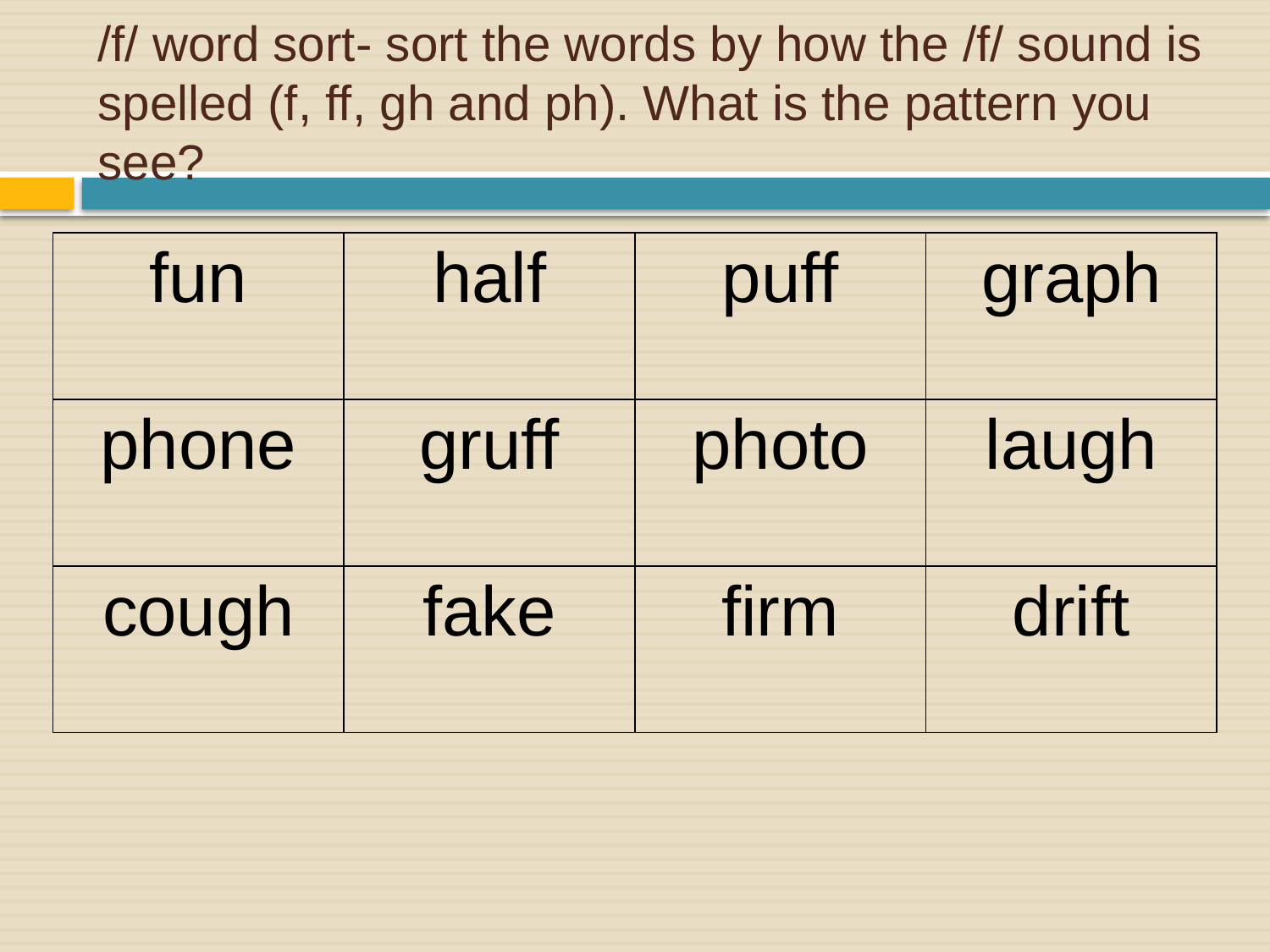

# /f/ word sort- sort the words by how the /f/ sound is spelled (f, ff, gh and ph). What is the pattern you see?
| fun | half | puff | graph |
| --- | --- | --- | --- |
| phone | gruff | photo | laugh |
| cough | fake | firm | drift |